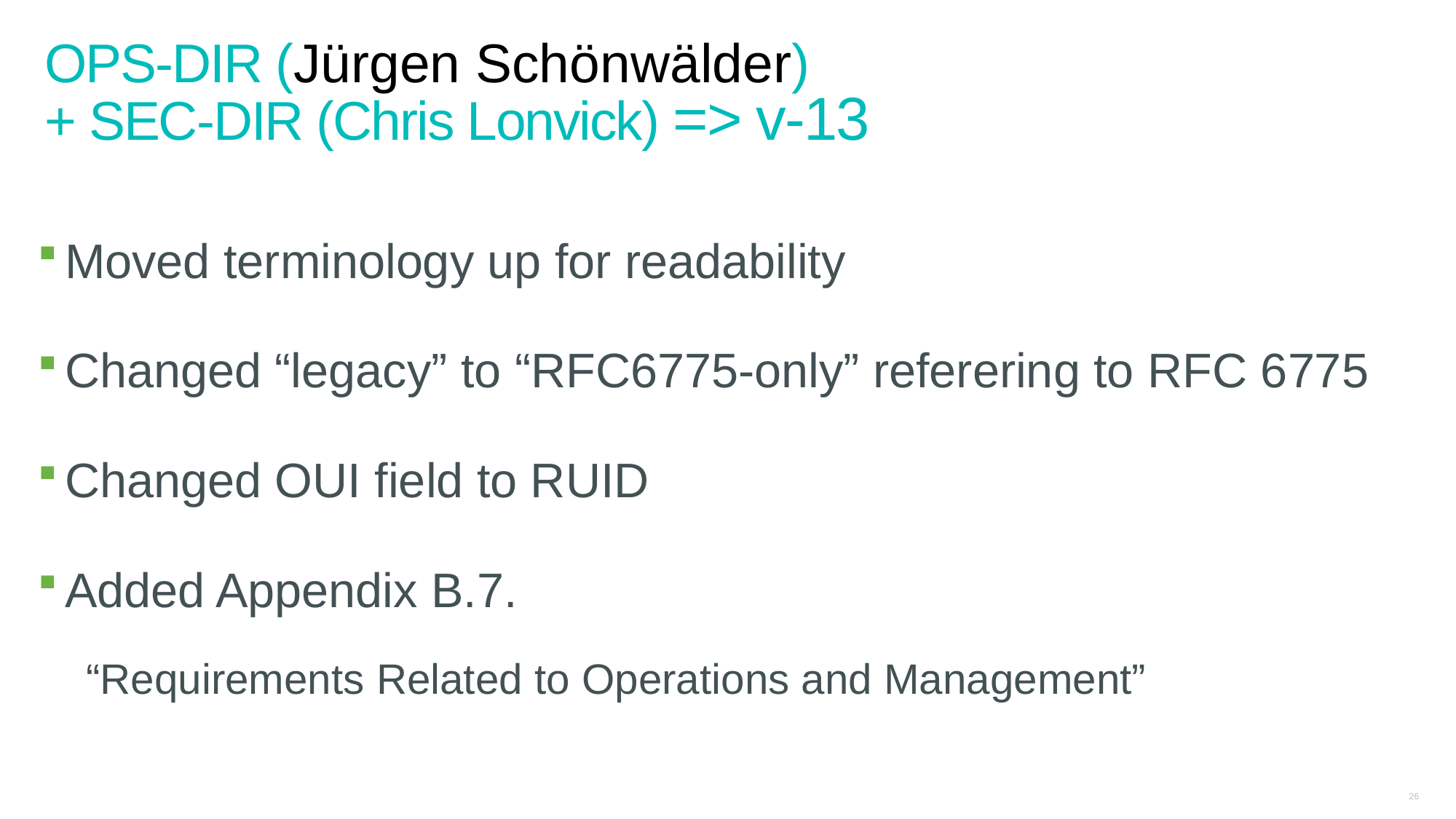

# OPS-DIR (Jürgen Schönwälder) + SEC-DIR (Chris Lonvick) => v-13
Moved terminology up for readability
Changed “legacy” to “RFC6775-only” referering to RFC 6775
Changed OUI field to RUID
Added Appendix B.7.
“Requirements Related to Operations and Management”